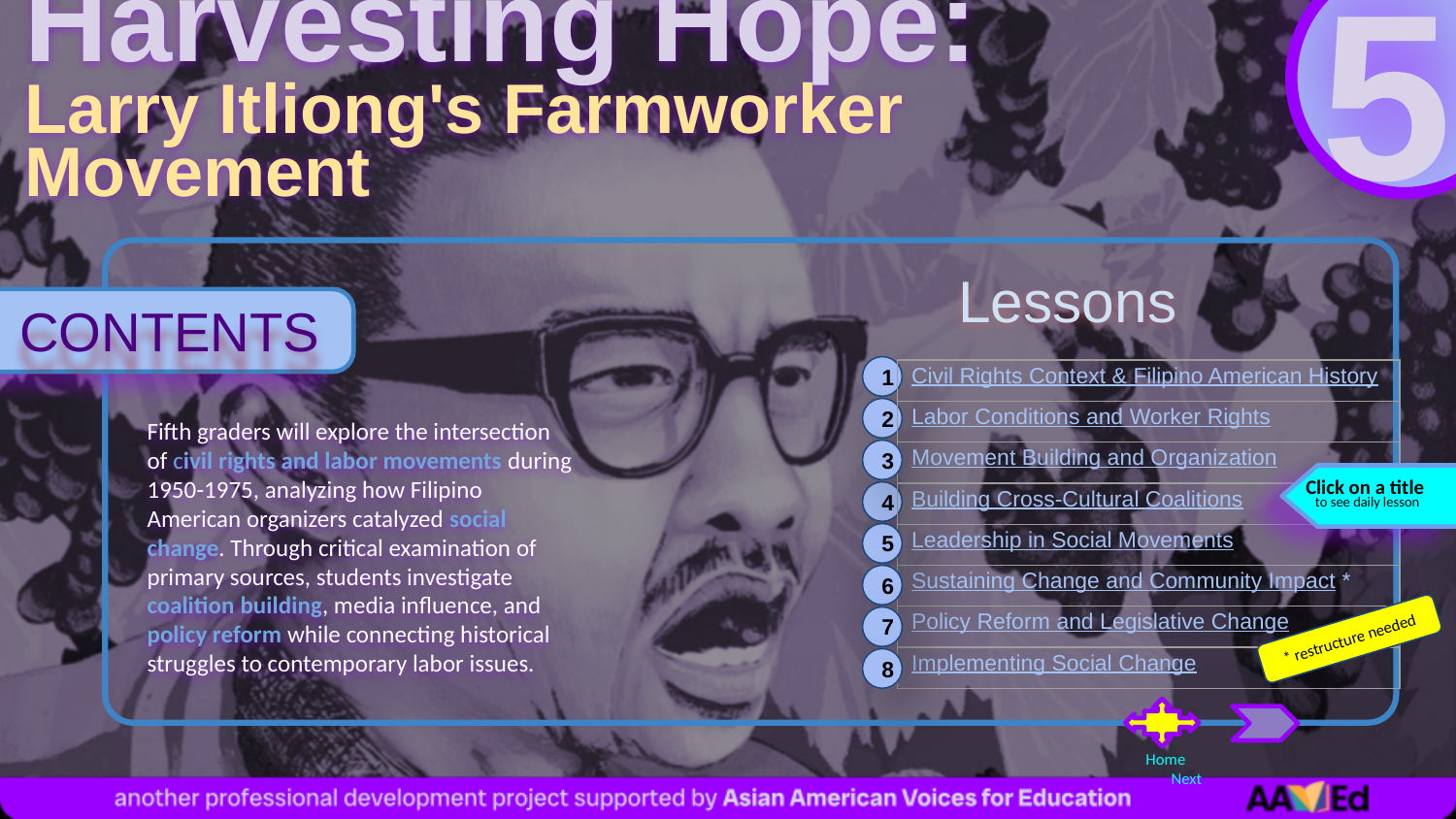

5

Harvesting Hope:
Larry Itliong's Farmworker Movement

Lessons
# CONTENTS
1
| Civil Rights Context & Filipino American History |
| --- |
| Labor Conditions and Worker Rights |
| Movement Building and Organization |
| Building Cross-Cultural Coalitions |
| Leadership in Social Movements |
| Sustaining Change and Community Impact \* |
| Policy Reform and Legislative Change |
| Implementing Social Change |
2
Fifth graders will explore the intersection of civil rights and labor movements during 1950-1975, analyzing how Filipino American organizers catalyzed social change. Through critical examination of primary sources, students investigate coalition building, media influence, and policy reform while connecting historical struggles to contemporary labor issues.

3
Click on a title
   to see daily lesson
4
5
6
7
* restructure needed
8

Home	        Next